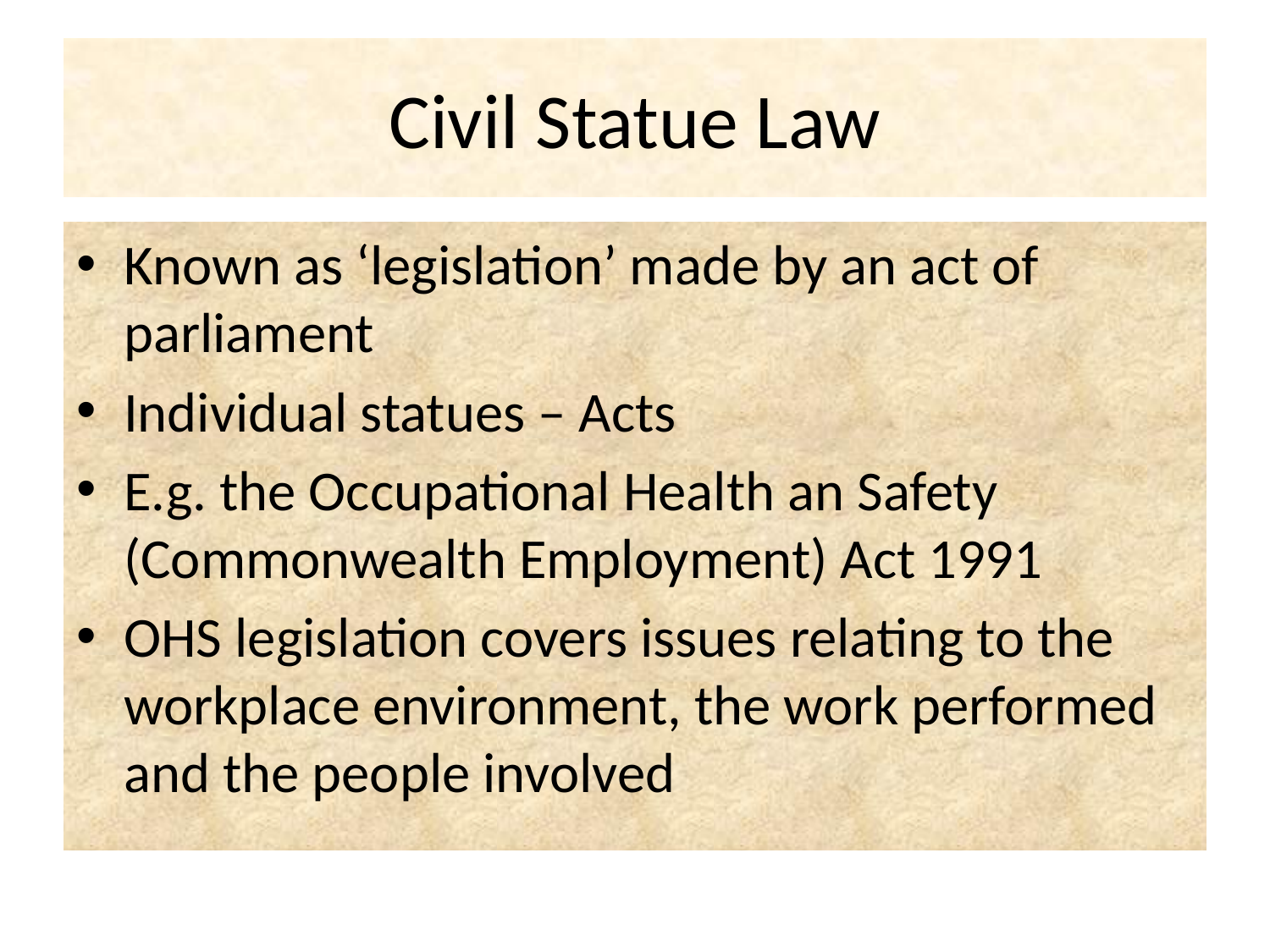

# Civil Statue Law
Known as ‘legislation’ made by an act of parliament
Individual statues – Acts
E.g. the Occupational Health an Safety (Commonwealth Employment) Act 1991
OHS legislation covers issues relating to the workplace environment, the work performed and the people involved